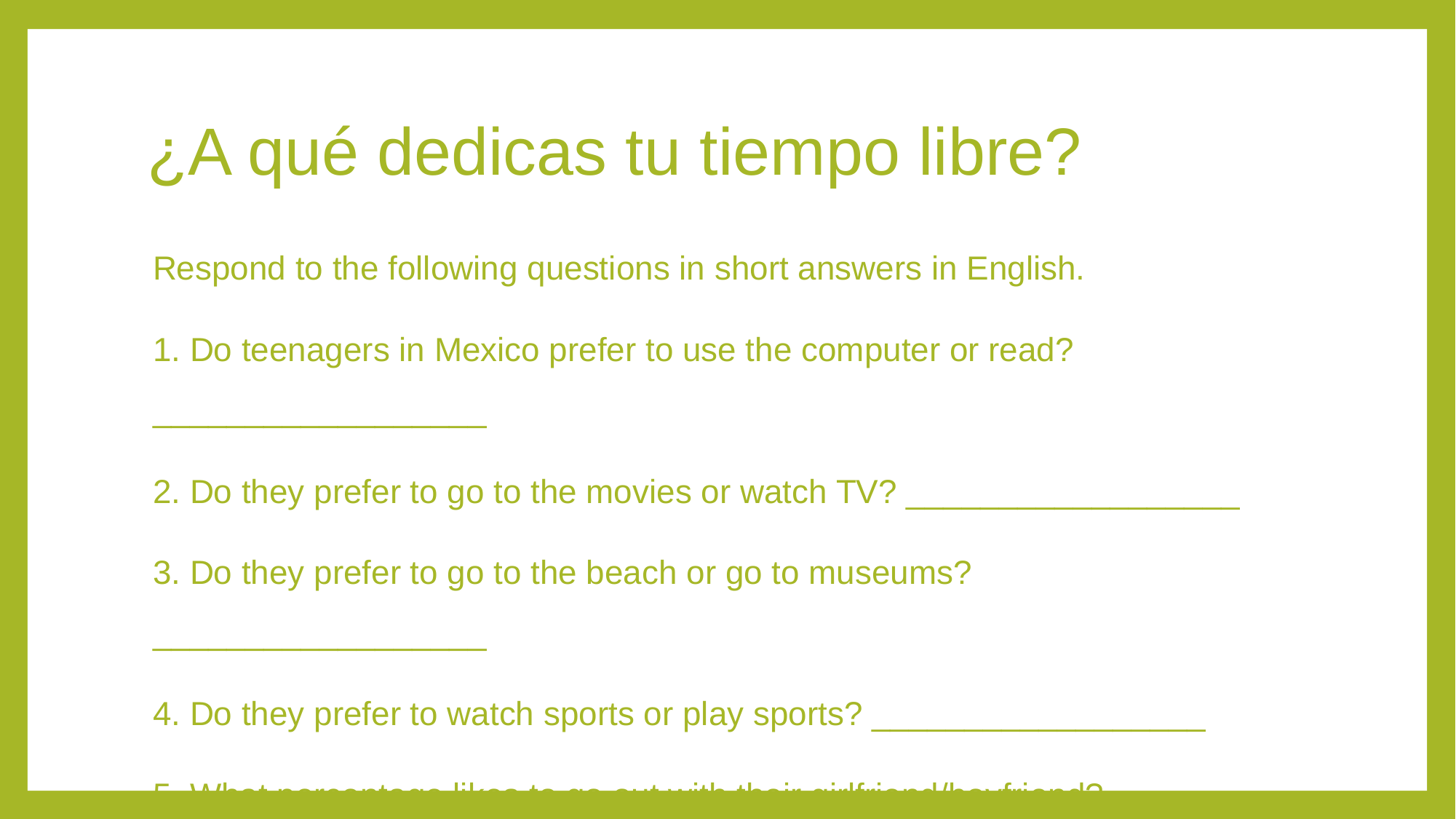

# ¿A qué dedicas tu tiempo libre?
Respond to the following questions in short answers in English.
1. Do teenagers in Mexico prefer to use the computer or read? __________________
2. Do they prefer to go to the movies or watch TV? __________________
3. Do they prefer to go to the beach or go to museums? __________________
4. Do they prefer to watch sports or play sports? __________________
5. What percentage likes to go out with their girlfriend/boyfriend? _______________